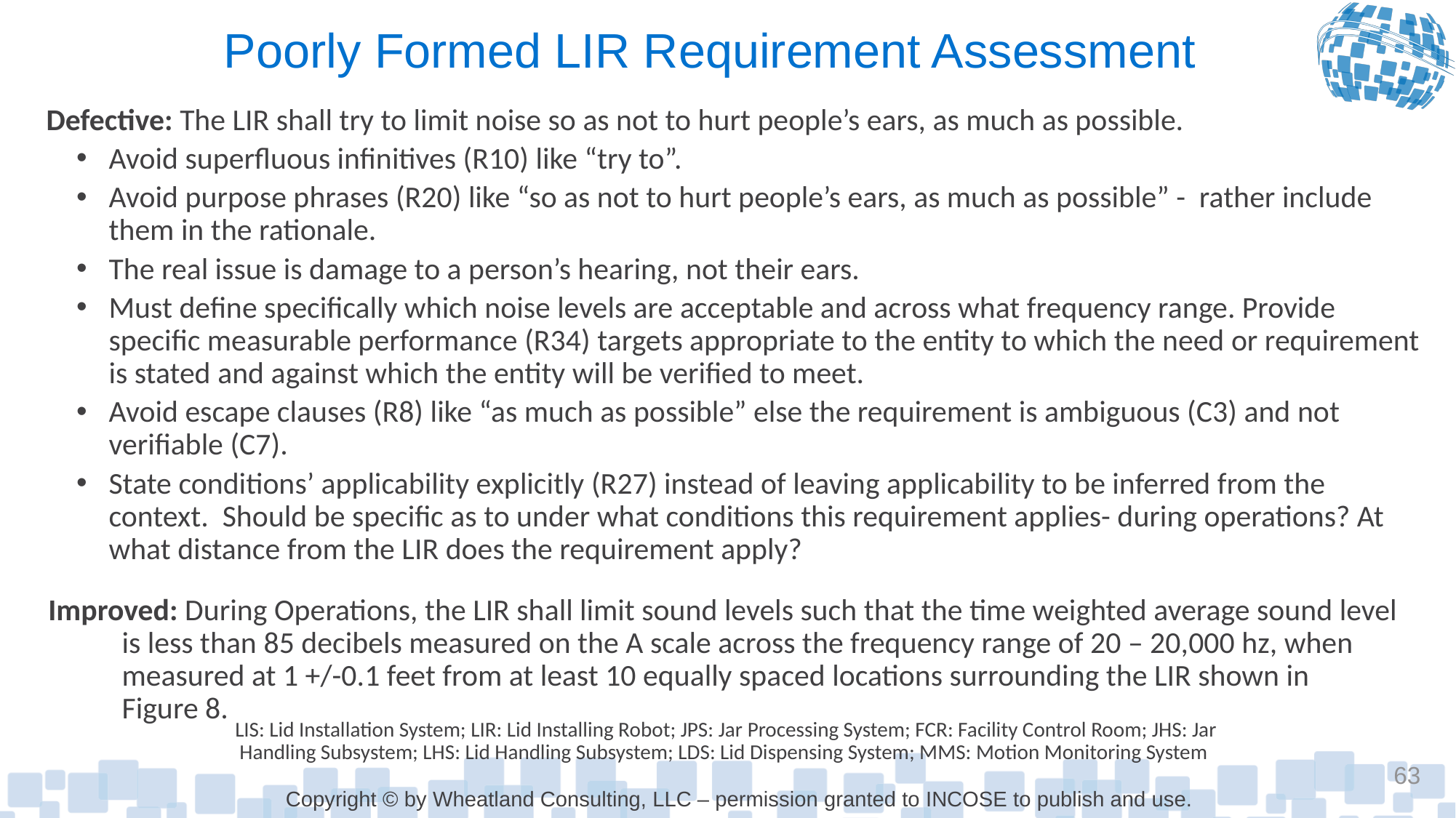

# Poorly Formed LIR Requirement Assessment
Defective: The LIR shall try to limit noise so as not to hurt people’s ears, as much as possible.
Avoid superfluous infinitives (R10) like “try to”.
Avoid purpose phrases (R20) like “so as not to hurt people’s ears, as much as possible” -  rather include them in the rationale.
The real issue is damage to a person’s hearing, not their ears.
Must define specifically which noise levels are acceptable and across what frequency range. Provide specific measurable performance (R34) targets appropriate to the entity to which the need or requirement is stated and against which the entity will be verified to meet.
Avoid escape clauses (R8) like “as much as possible” else the requirement is ambiguous (C3) and not verifiable (C7).
State conditions’ applicability explicitly (R27) instead of leaving applicability to be inferred from the context.  Should be specific as to under what conditions this requirement applies- during operations? At what distance from the LIR does the requirement apply?

Improved: During Operations, the LIR shall limit sound levels such that the time weighted average sound level is less than 85 decibels measured on the A scale across the frequency range of 20 – 20,000 hz, when measured at 1 +/-0.1 feet from at least 10 equally spaced locations surrounding the LIR shown in
Figure 8.

LIS: Lid Installation System; LIR: Lid Installing Robot; JPS: Jar Processing System; FCR: Facility Control Room; JHS: Jar Handling Subsystem; LHS: Lid Handling Subsystem; LDS: Lid Dispensing System; MMS: Motion Monitoring System
63
Copyright © by Wheatland Consulting, LLC – permission granted to INCOSE to publish and use.